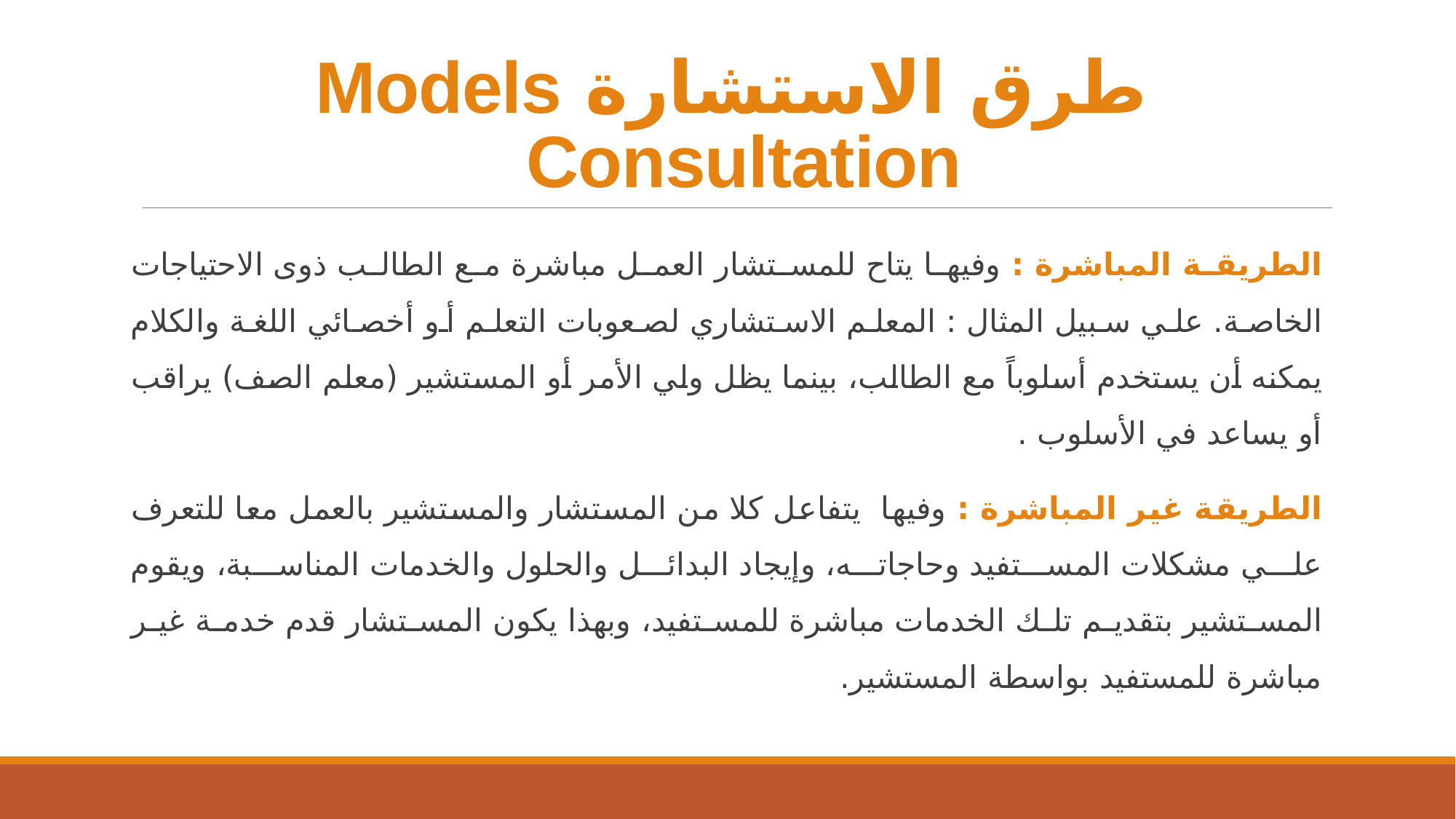

# طرق الاستشارة Models Consultation
الطريقة المباشرة : وفيها يتاح للمستشار العمل مباشرة مع الطالب ذوى الاحتياجات الخاصة. علي سبيل المثال : المعلم الاستشاري لصعوبات التعلم أو أخصائي اللغة والكلام يمكنه أن يستخدم أسلوباً مع الطالب، بينما يظل ولي الأمر أو المستشير (معلم الصف) يراقب أو يساعد في الأسلوب .
الطريقة غير المباشرة : وفيها  يتفاعل كلا من المستشار والمستشير بالعمل معا للتعرف علي مشكلات المستفيد وحاجاته، وإيجاد البدائل والحلول والخدمات المناسبة، ويقوم المستشير بتقديم تلك الخدمات مباشرة للمستفيد، وبهذا يكون المستشار قدم خدمة غير مباشرة للمستفيد بواسطة المستشير.